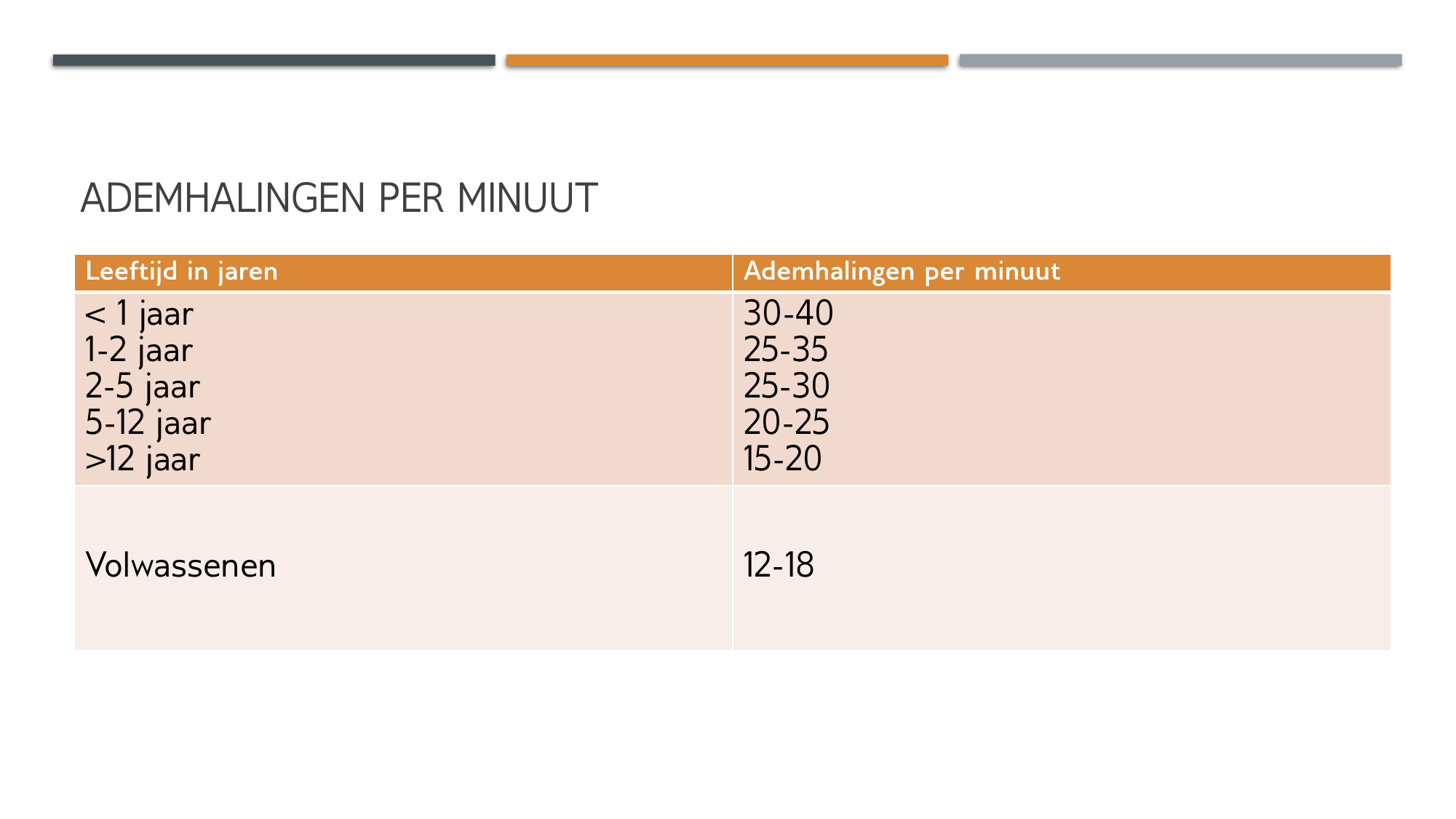

# Ademhalingen per minuut
| Leeftijd in jaren​ | Ademhalingen per minuut​ |
| --- | --- |
| < 1 jaar​ 1-2 jaar​ 2-5 jaar​ 5-12 jaar​ >12 jaar​ | 30-40​ 25-35​ 25-30​ 20-25​ 15-20​ |
| Volwassenen | 12-18 |